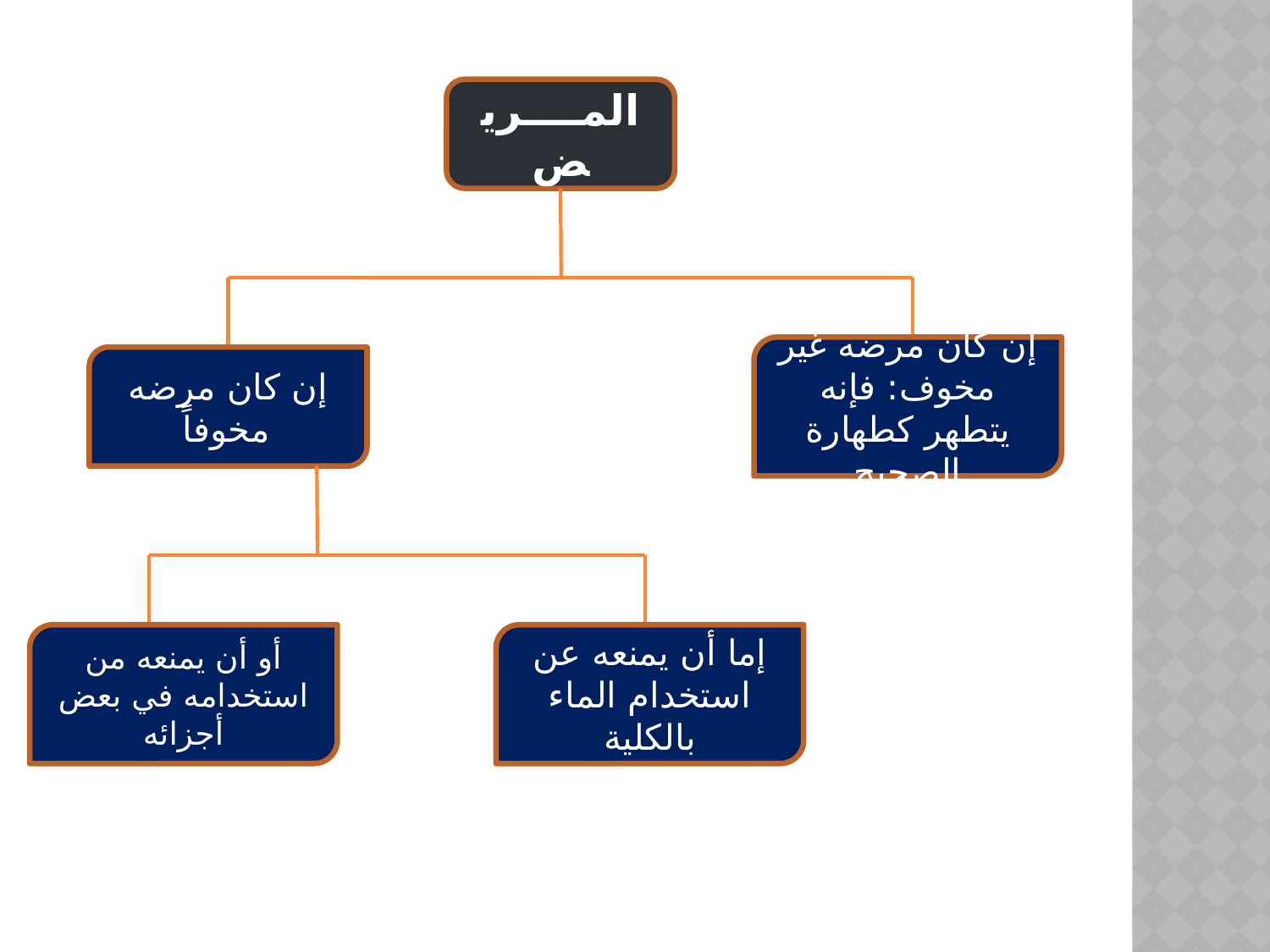

المــــريض
إن كان مرضه غير مخوف: فإنه يتطهر كطهارة الصحيح
إن كان مرضه مخوفاً
أو أن يمنعه من استخدامه في بعض أجزائه
إما أن يمنعه عن استخدام الماء بالكلية